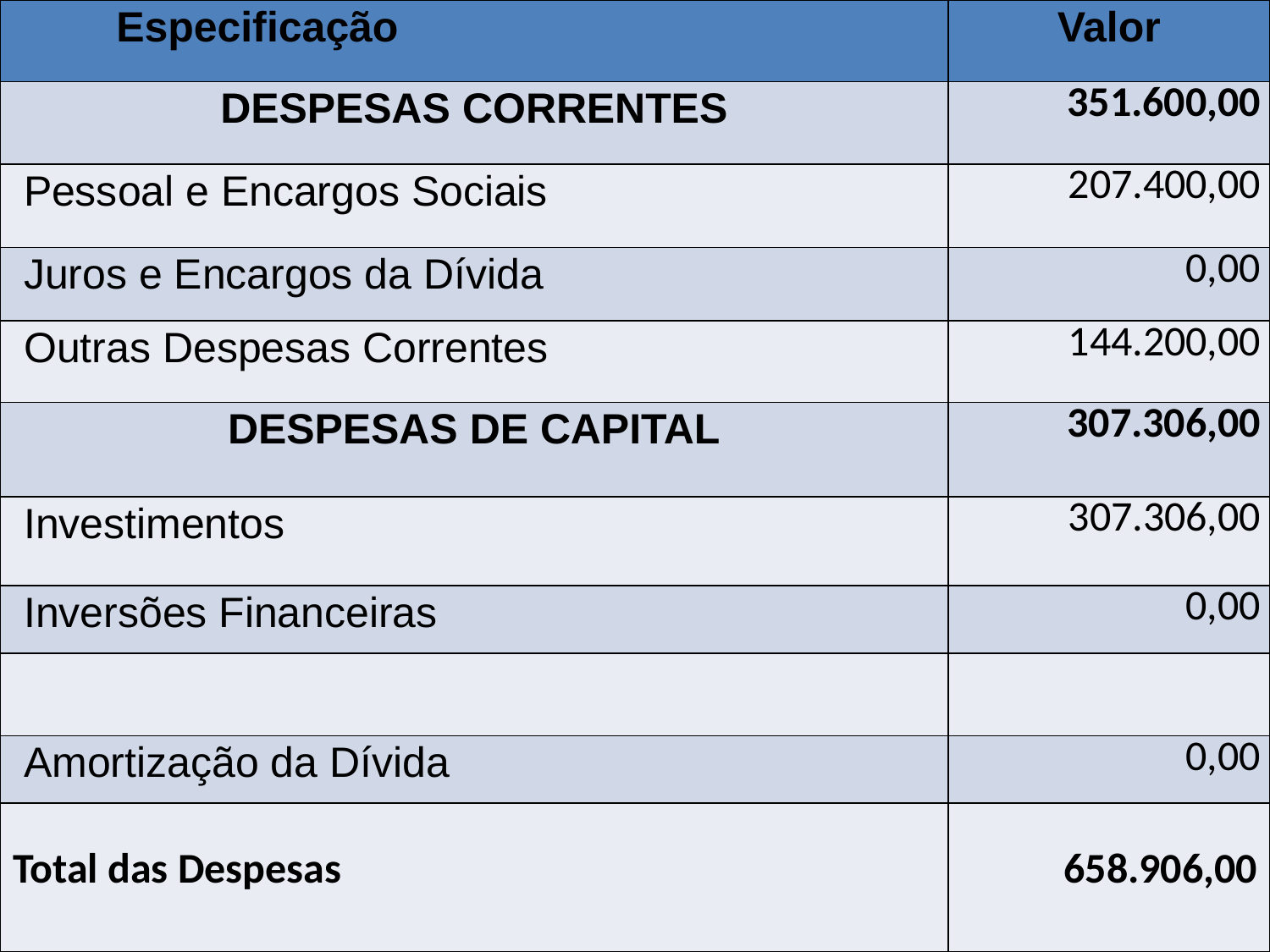

| Especificação | Valor |
| --- | --- |
| DESPESAS CORRENTES | 351.600,00 |
| Pessoal e Encargos Sociais | 207.400,00 |
| Juros e Encargos da Dívida | 0,00 |
| Outras Despesas Correntes | 144.200,00 |
| DESPESAS DE CAPITAL | 307.306,00 |
| Investimentos | 307.306,00 |
| Inversões Financeiras | 0,00 |
|  |  |
| Amortização da Dívida | 0,00 |
| Total das Despesas | 658.906,00 |